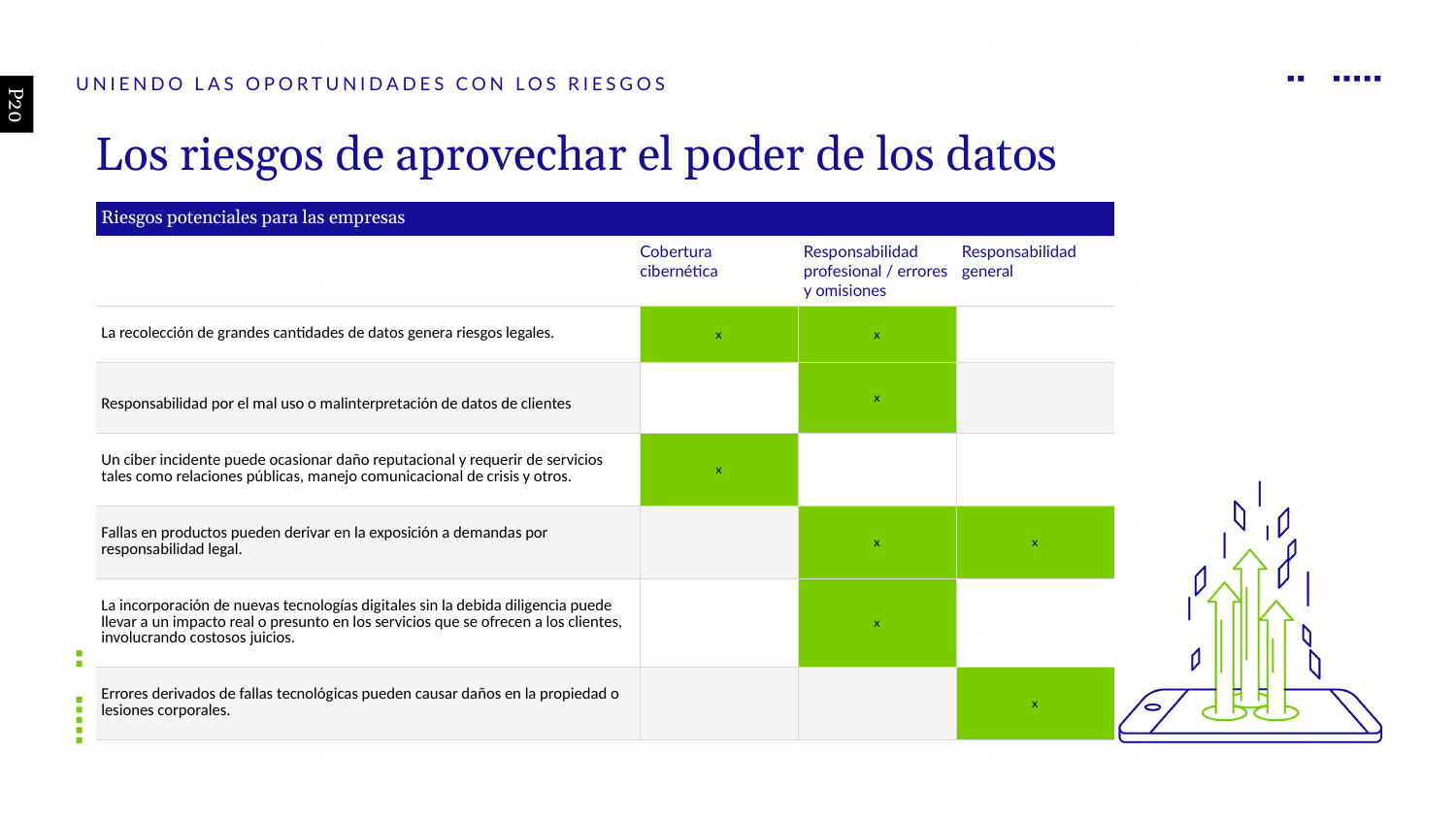

Uniendo las oportunidades con los riesgos
P20
Los riesgos de aprovechar el poder de los datos
| Riesgos potenciales para las empresas |  |  |  |
| --- | --- | --- | --- |
|  | Cobertura cibernética | Responsabilidad profesional / errores y omisiones | Responsabilidad general |
| La recolección de grandes cantidades de datos genera riesgos legales. | x | x |  |
| Responsabilidad por el mal uso o malinterpretación de datos de clientes |  | x |  |
| Un ciber incidente puede ocasionar daño reputacional y requerir de servicios tales como relaciones públicas, manejo comunicacional de crisis y otros. | x |  |  |
| Fallas en productos pueden derivar en la exposición a demandas por responsabilidad legal. |  | x | x |
| La incorporación de nuevas tecnologías digitales sin la debida diligencia puede llevar a un impacto real o presunto en los servicios que se ofrecen a los clientes, involucrando costosos juicios. |  | x |  |
| Errores derivados de fallas tecnológicas pueden causar daños en la propiedad o lesiones corporales. |  |  | x |